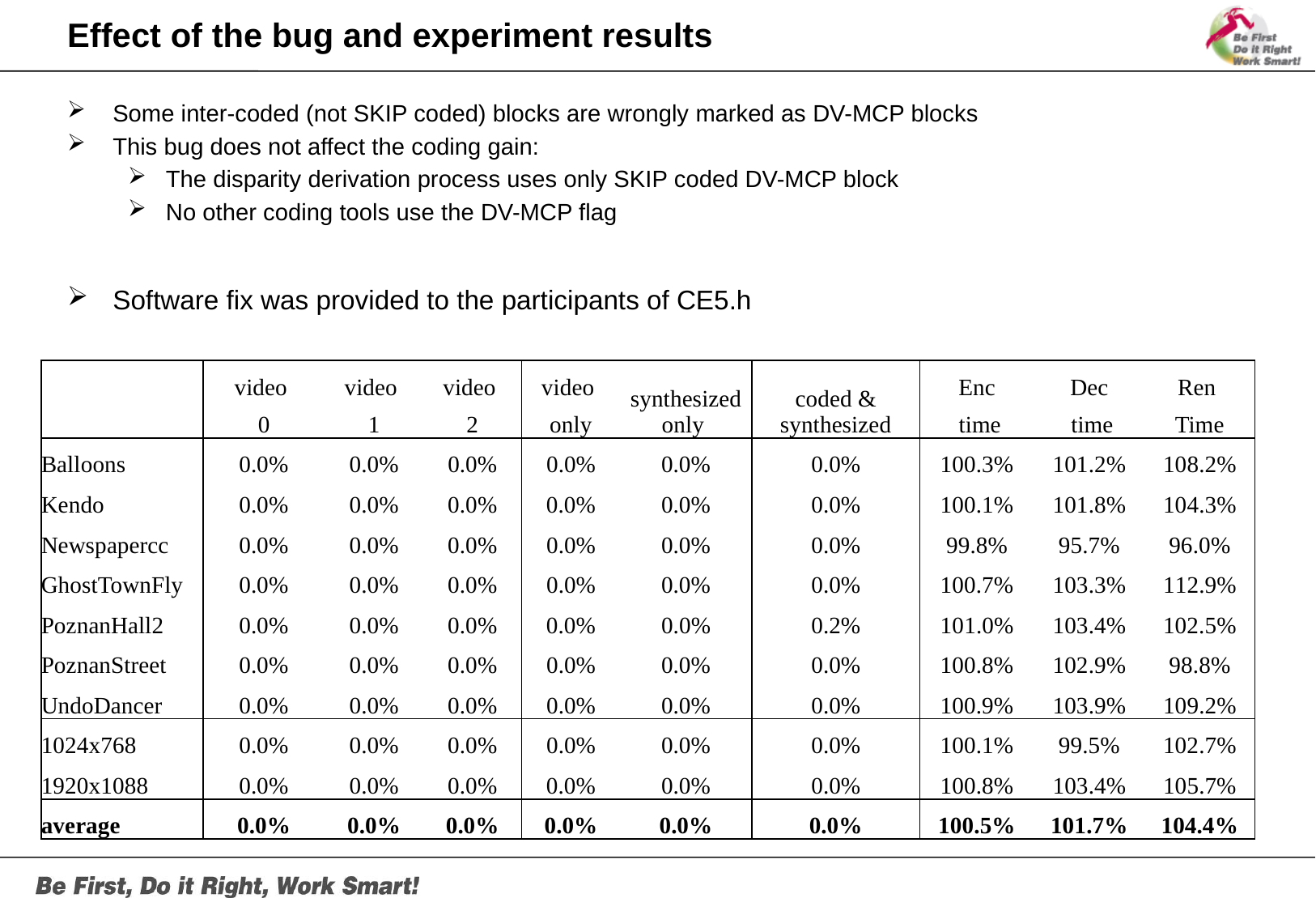

# Effect of the bug and experiment results
Some inter-coded (not SKIP coded) blocks are wrongly marked as DV-MCP blocks
This bug does not affect the coding gain:
The disparity derivation process uses only SKIP coded DV-MCP block
No other coding tools use the DV-MCP flag

Software fix was provided to the participants of CE5.h
|  | video 0 | video 1 | video 2 | video only | synthesized only | coded & synthesized | Enc time | Dec time | Ren Time |
| --- | --- | --- | --- | --- | --- | --- | --- | --- | --- |
| Balloons | 0.0% | 0.0% | 0.0% | 0.0% | 0.0% | 0.0% | 100.3% | 101.2% | 108.2% |
| Kendo | 0.0% | 0.0% | 0.0% | 0.0% | 0.0% | 0.0% | 100.1% | 101.8% | 104.3% |
| Newspapercc | 0.0% | 0.0% | 0.0% | 0.0% | 0.0% | 0.0% | 99.8% | 95.7% | 96.0% |
| GhostTownFly | 0.0% | 0.0% | 0.0% | 0.0% | 0.0% | 0.0% | 100.7% | 103.3% | 112.9% |
| PoznanHall2 | 0.0% | 0.0% | 0.0% | 0.0% | 0.0% | 0.2% | 101.0% | 103.4% | 102.5% |
| PoznanStreet | 0.0% | 0.0% | 0.0% | 0.0% | 0.0% | 0.0% | 100.8% | 102.9% | 98.8% |
| UndoDancer | 0.0% | 0.0% | 0.0% | 0.0% | 0.0% | 0.0% | 100.9% | 103.9% | 109.2% |
| 1024x768 | 0.0% | 0.0% | 0.0% | 0.0% | 0.0% | 0.0% | 100.1% | 99.5% | 102.7% |
| 1920x1088 | 0.0% | 0.0% | 0.0% | 0.0% | 0.0% | 0.0% | 100.8% | 103.4% | 105.7% |
| average | 0.0% | 0.0% | 0.0% | 0.0% | 0.0% | 0.0% | 100.5% | 101.7% | 104.4% |